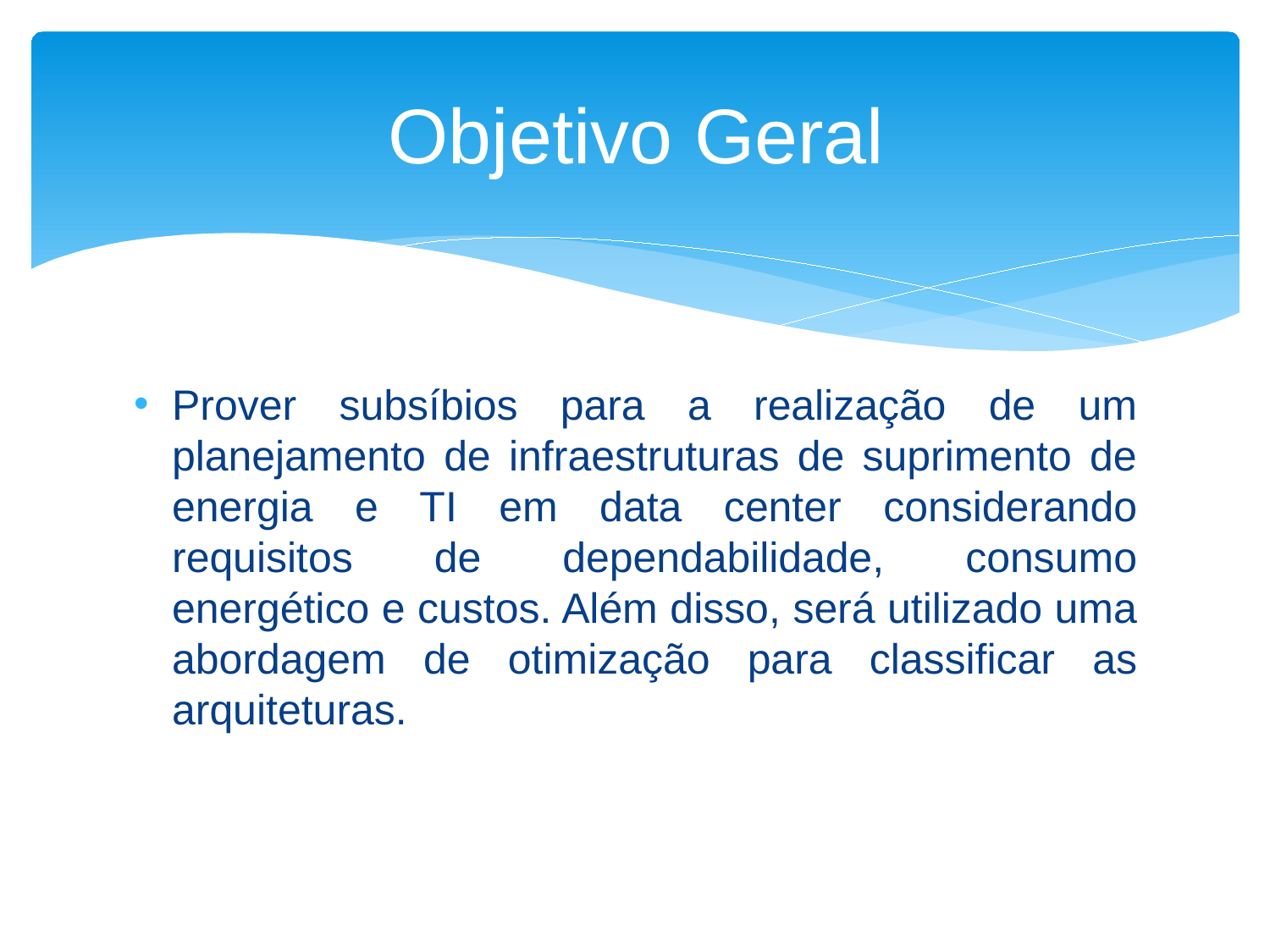

# Objetivo Geral
Prover subsíbios para a realização de um planejamento de infraestruturas de suprimento de energia e TI em data center considerando requisitos de dependabilidade, consumo energético e custos. Além disso, será utilizado uma abordagem de otimização para classificar as arquiteturas.